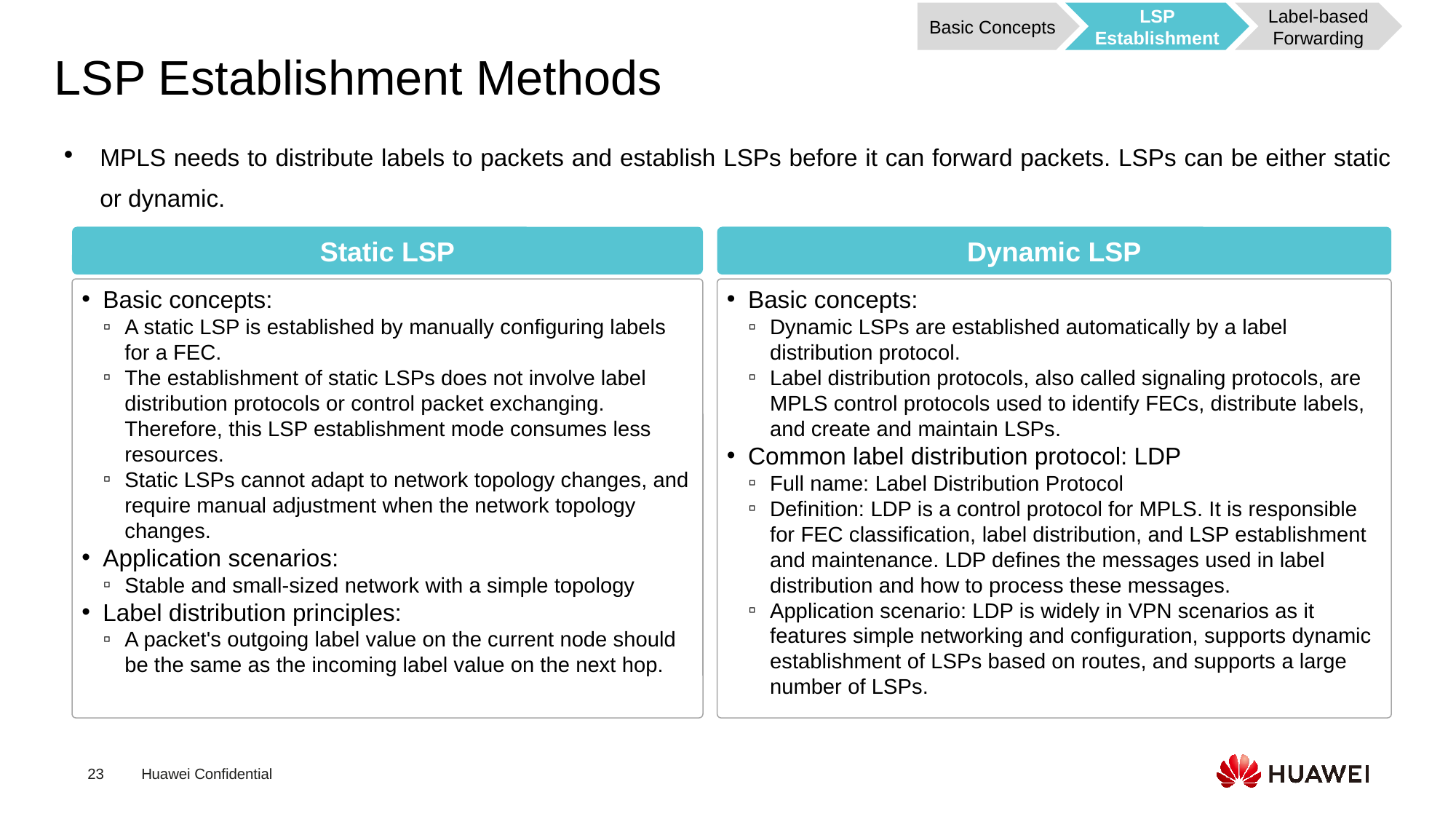

Basic Concepts
LSP Establishment
Label-based Forwarding
# LSP Establishment Methods
MPLS needs to distribute labels to packets and establish LSPs before it can forward packets. LSPs can be either static or dynamic.

Static LSP
Dynamic LSP
Basic concepts:
A static LSP is established by manually configuring labels for a FEC.
The establishment of static LSPs does not involve label distribution protocols or control packet exchanging. Therefore, this LSP establishment mode consumes less resources.
Static LSPs cannot adapt to network topology changes, and require manual adjustment when the network topology changes.
Application scenarios:
Stable and small-sized network with a simple topology
Label distribution principles:
A packet's outgoing label value on the current node should be the same as the incoming label value on the next hop.

Basic concepts:
Dynamic LSPs are established automatically by a label distribution protocol.
Label distribution protocols, also called signaling protocols, are MPLS control protocols used to identify FECs, distribute labels, and create and maintain LSPs.
Common label distribution protocol: LDP
Full name: Label Distribution Protocol
Definition: LDP is a control protocol for MPLS. It is responsible for FEC classification, label distribution, and LSP establishment and maintenance. LDP defines the messages used in label distribution and how to process these messages.
Application scenario: LDP is widely in VPN scenarios as it features simple networking and configuration, supports dynamic establishment of LSPs based on routes, and supports a large number of LSPs.